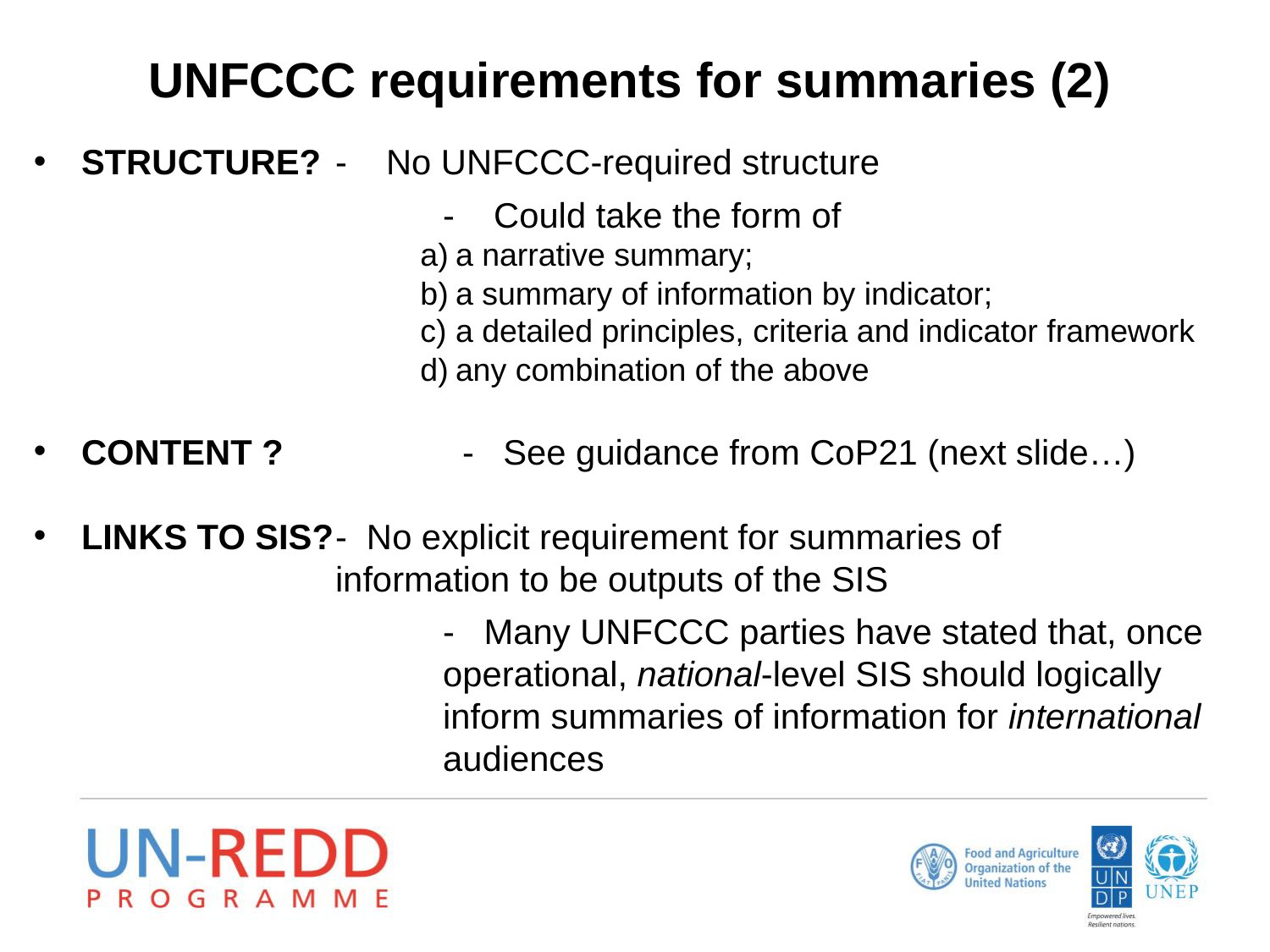

# UNFCCC requirements for summaries (2)
STRUCTURE? 	-    No UNFCCC-required structure
			-    Could take the form of
a narrative summary;
a summary of information by indicator;
a detailed principles, criteria and indicator framework
any combination of the above

CONTENT ?		-   See guidance from CoP21 (next slide…)

LINKS TO SIS?	-  No explicit requirement for summaries of				information to be outputs of the SIS
			-   Many UNFCCC parties have stated that, once 			operational, national-level SIS should logically 				inform summaries of information for international 			audiences